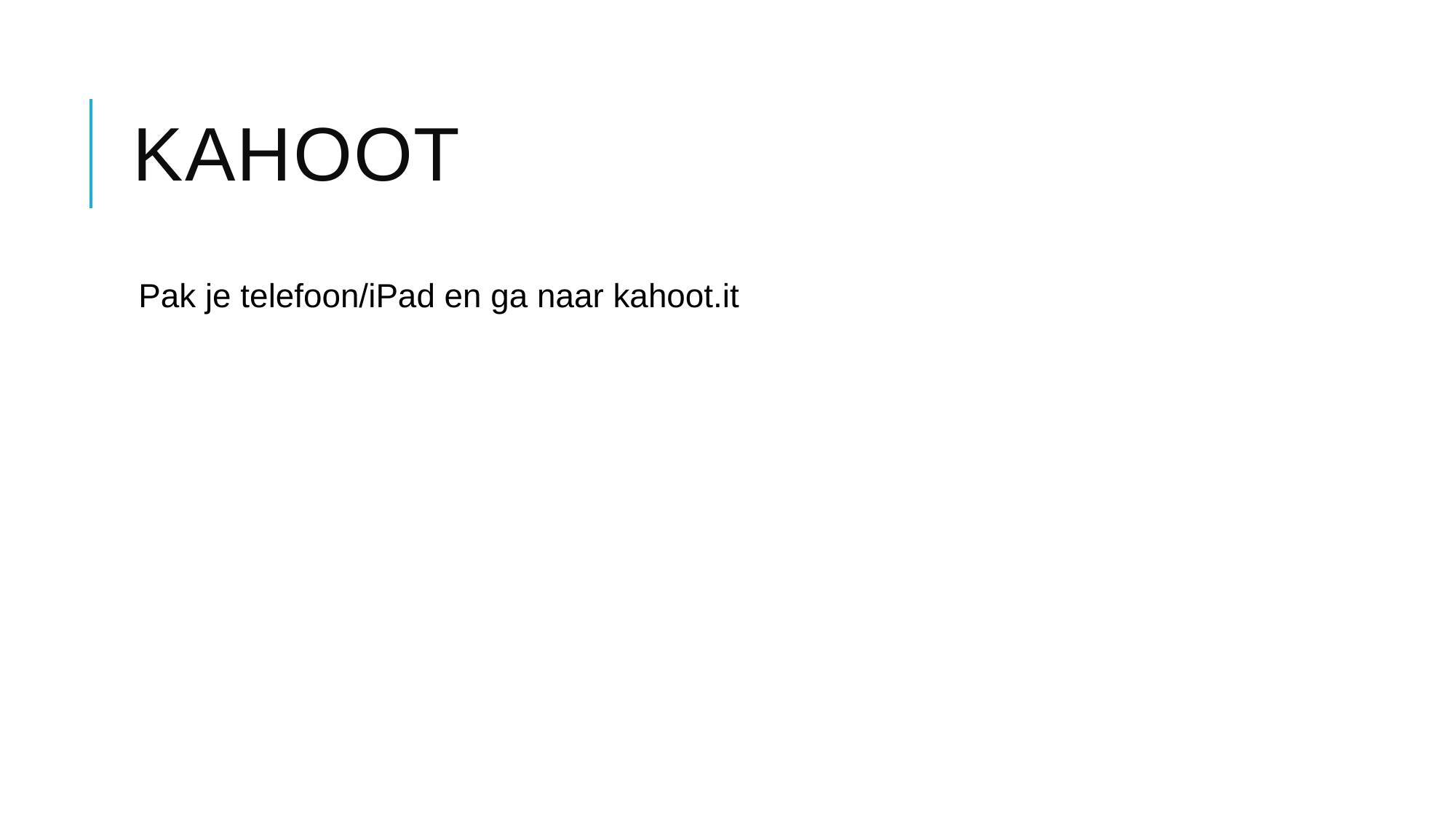

# Kahoot
Pak je telefoon/iPad en ga naar kahoot.it